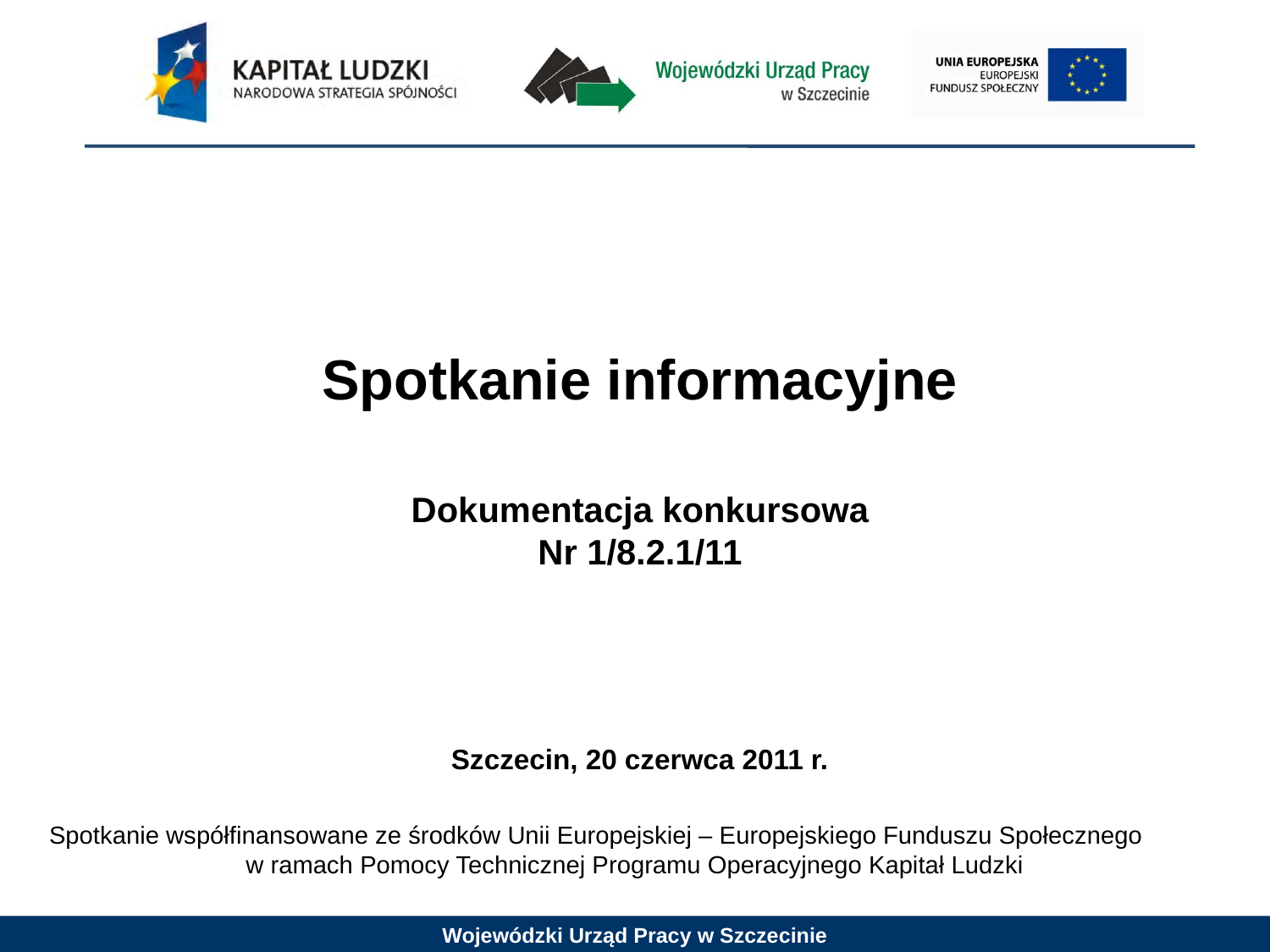

Spotkanie informacyjne

Dokumentacja konkursowa
Nr 1/8.2.1/11

Szczecin, 20 czerwca 2011 r.
Spotkanie współfinansowane ze środków Unii Europejskiej – Europejskiego Funduszu Społecznego            w ramach Pomocy Technicznej Programu Operacyjnego Kapitał Ludzki